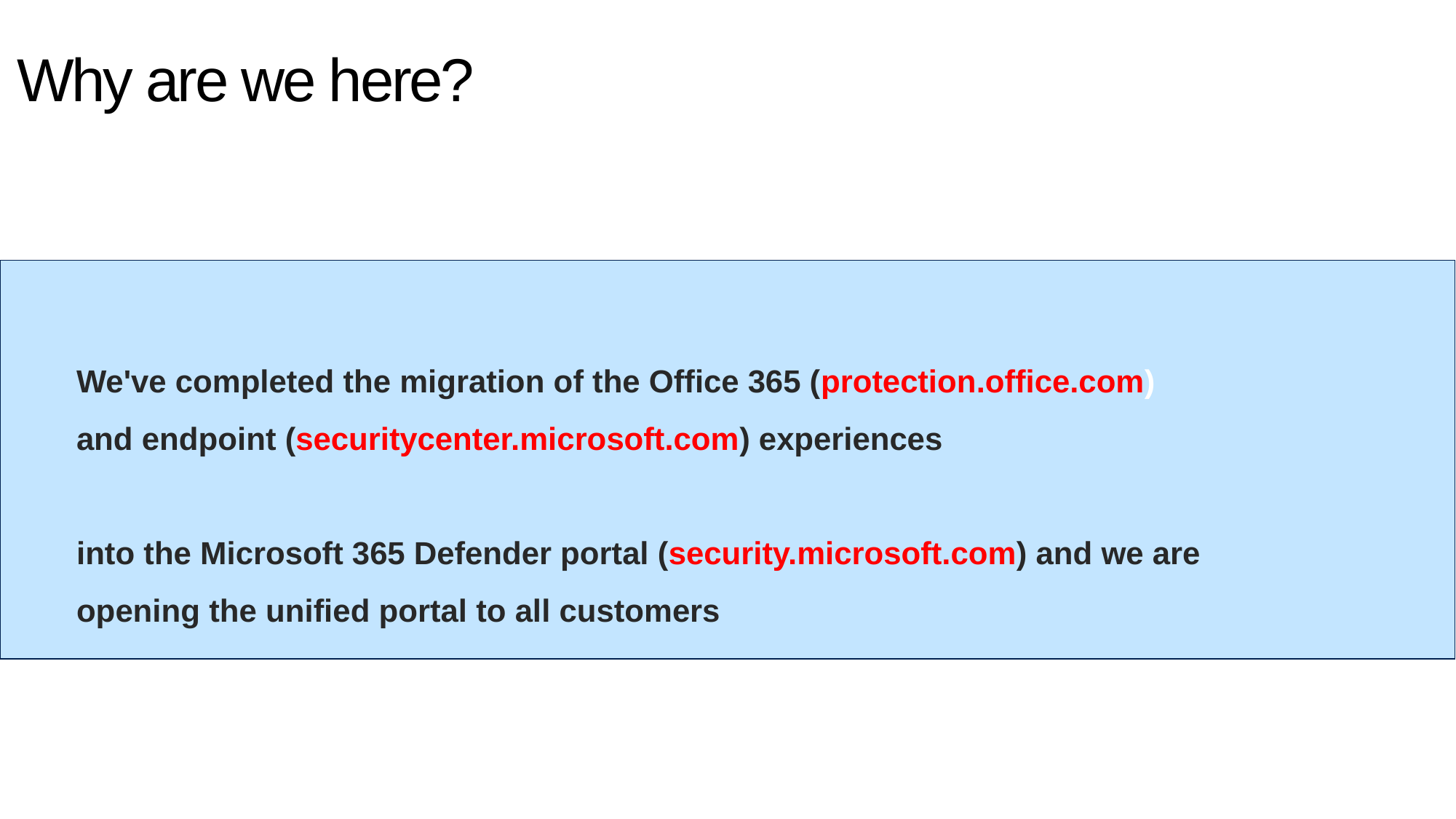

# Why are we here?

We've completed the migration of the Office 365 (protection.office.com)
and endpoint (securitycenter.microsoft.com) experiences

into the Microsoft 365 Defender portal (security.microsoft.com) and we are opening the unified portal to all customers